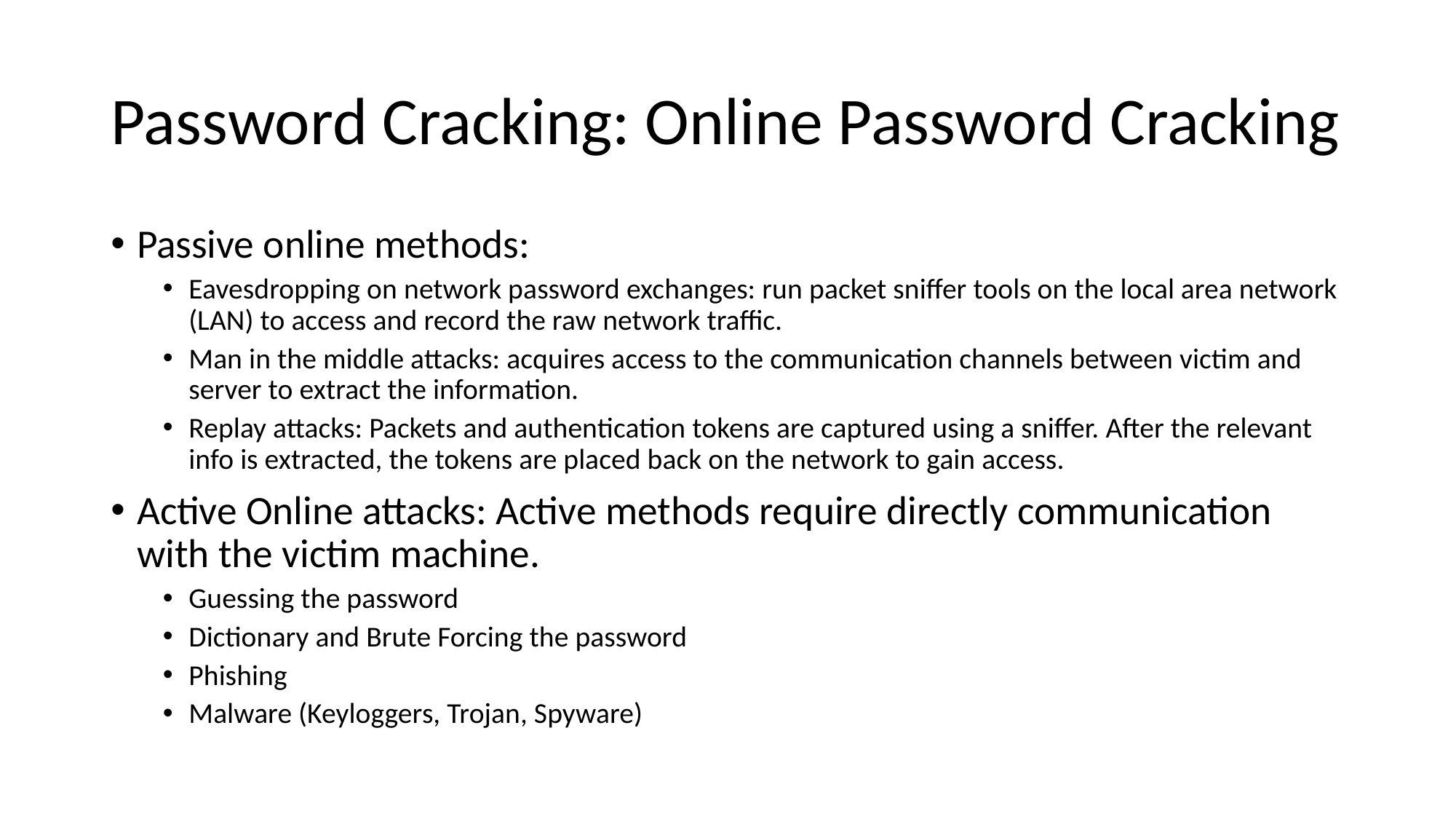

# Password Cracking: Online Password Cracking
Passive online methods:
Eavesdropping on network password exchanges: run packet sniffer tools on the local area network (LAN) to access and record the raw network traffic.
Man in the middle attacks: acquires access to the communication channels between victim and server to extract the information.
Replay attacks: Packets and authentication tokens are captured using a sniffer. After the relevant info is extracted, the tokens are placed back on the network to gain access.
Active Online attacks: Active methods require directly communication with the victim machine.
Guessing the password
Dictionary and Brute Forcing the password
Phishing
Malware (Keyloggers, Trojan, Spyware)